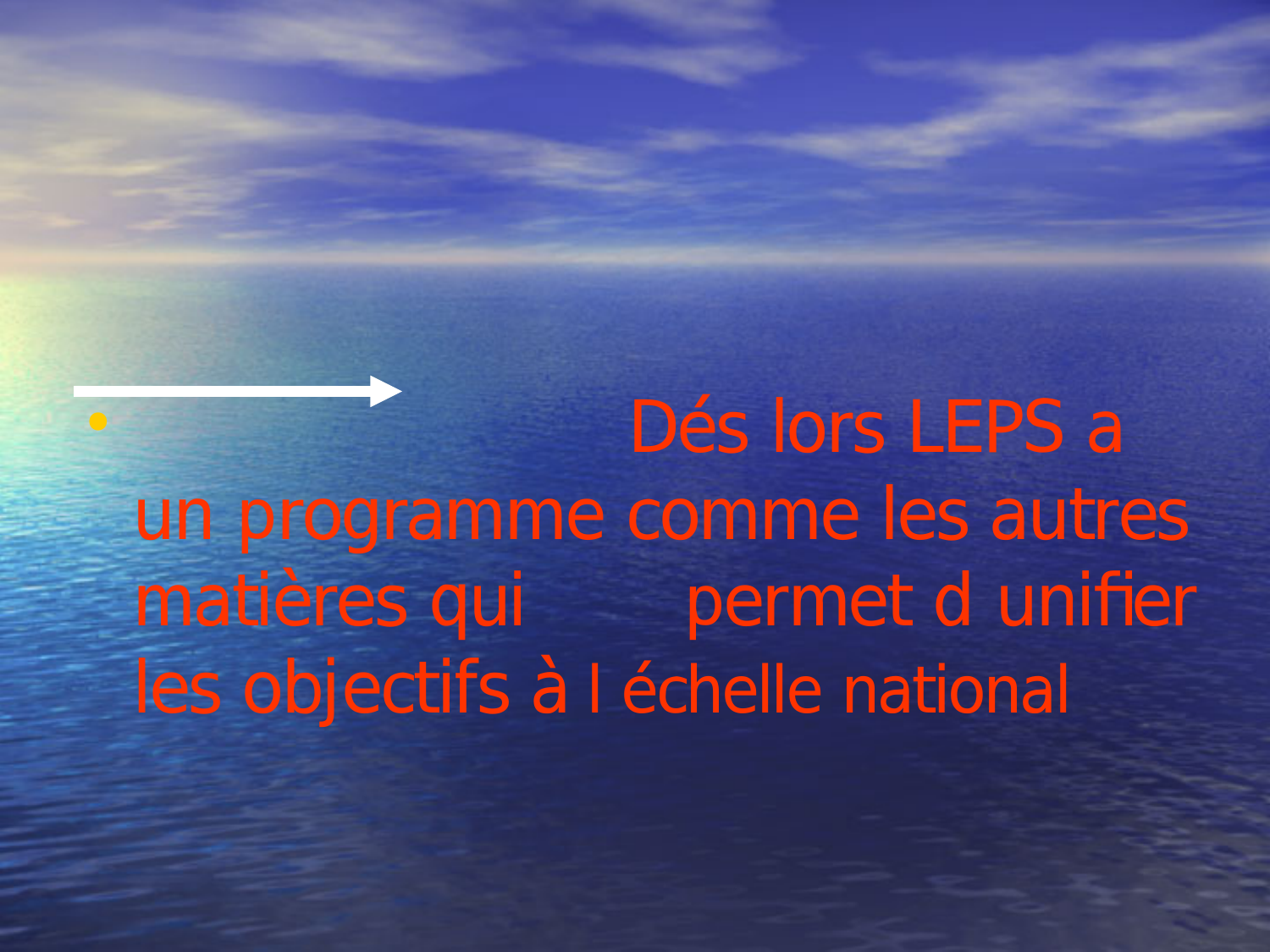

Dés lors LEPS a un programme comme les autres matières qui       permet d unifier les objectifs à l échelle national